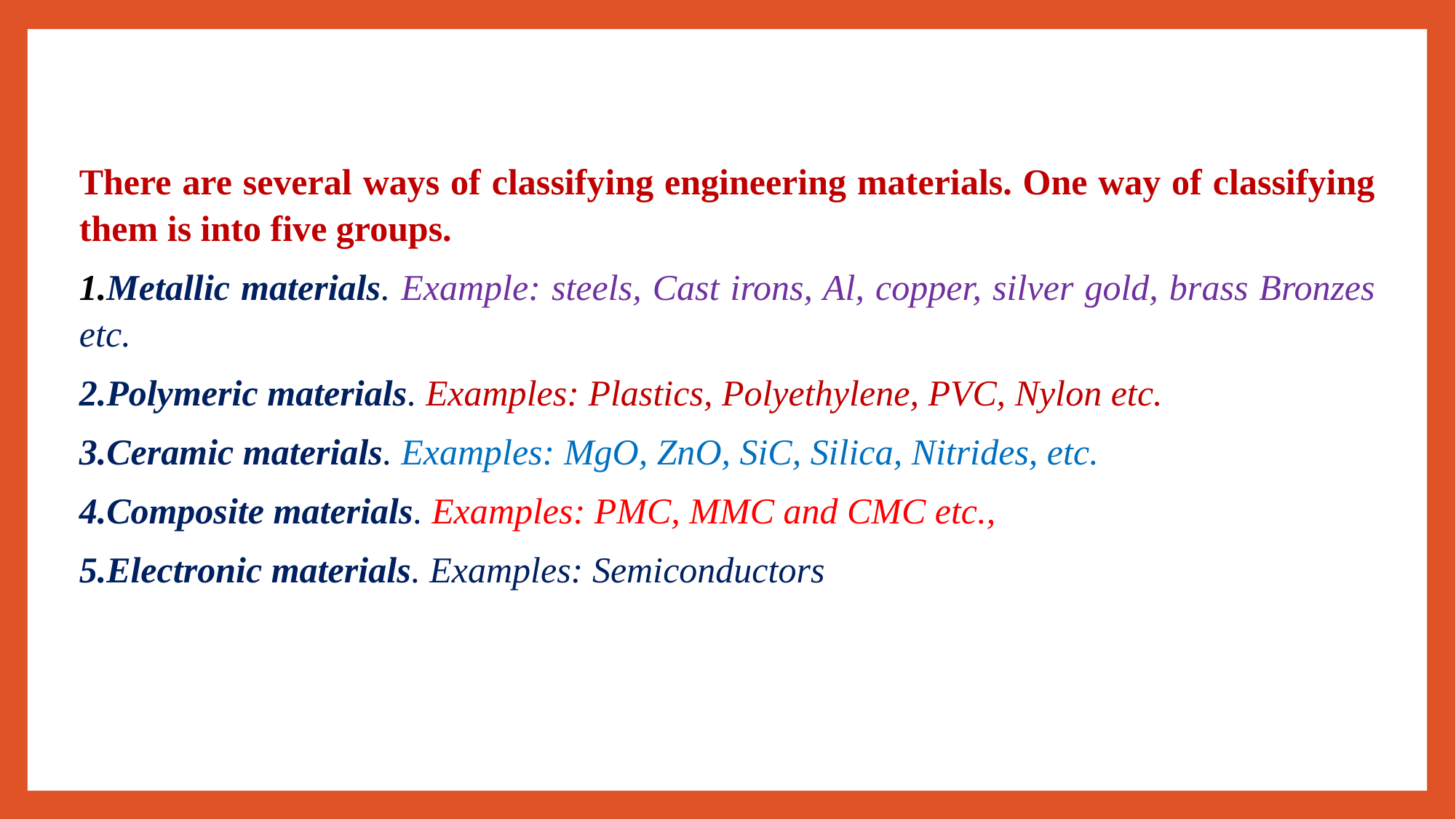

There are several ways of classifying engineering materials. One way of classifying them is into five groups.
1.Metallic materials. Example: steels, Cast irons, Al, copper, silver gold, brass Bronzes etc.
2.Polymeric materials. Examples: Plastics, Polyethylene, PVC, Nylon etc.
3.Ceramic materials. Examples: MgO, ZnO, SiC, Silica, Nitrides, etc.
4.Composite materials. Examples: PMC, MMC and CMC etc.,
5.Electronic materials. Examples: Semiconductors